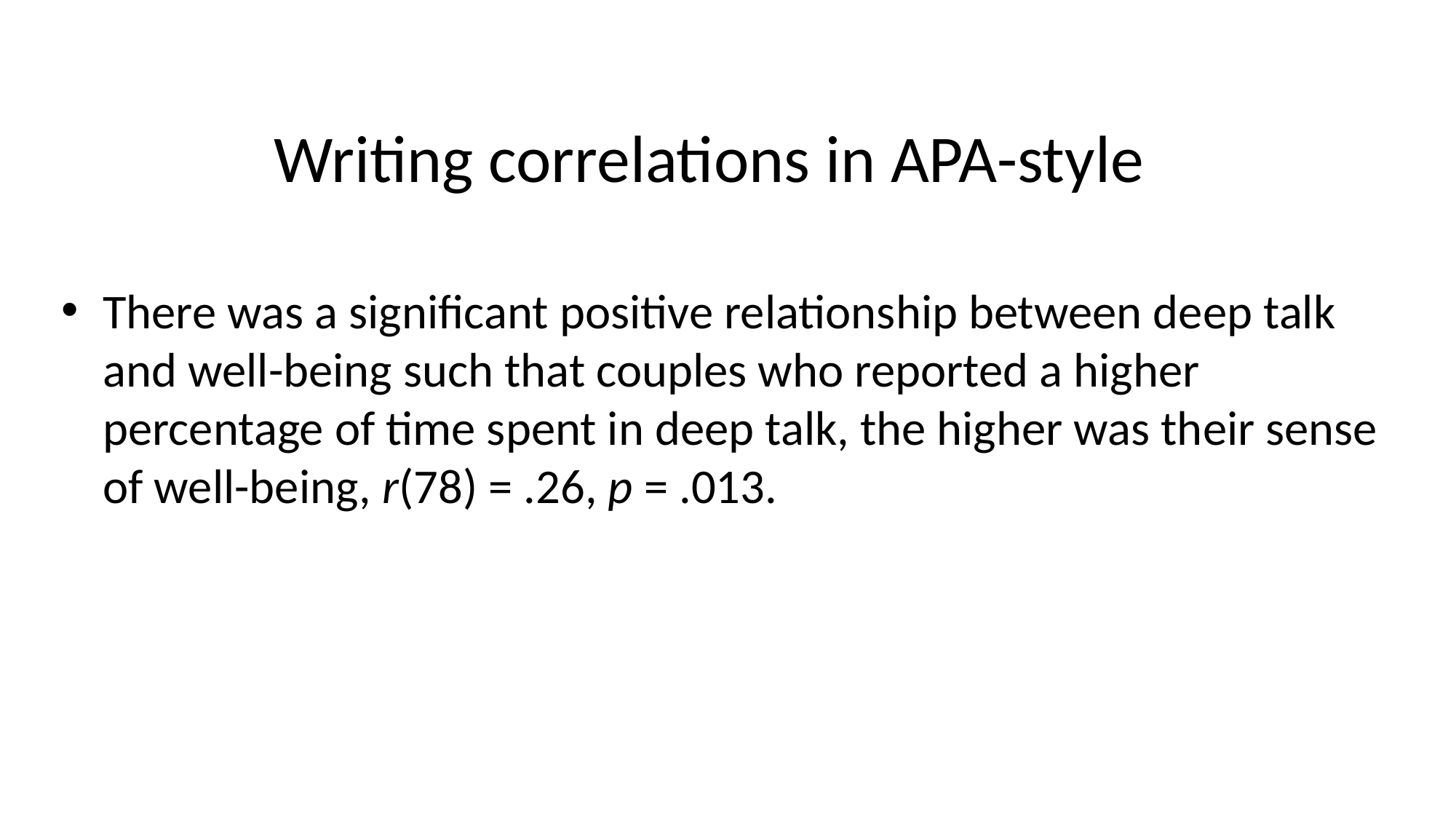

# Writing correlations in APA-style
There was a significant positive relationship between deep talk and well-being such that couples who reported a higher percentage of time spent in deep talk, the higher was their sense of well-being, r(78) = .26, p = .013.